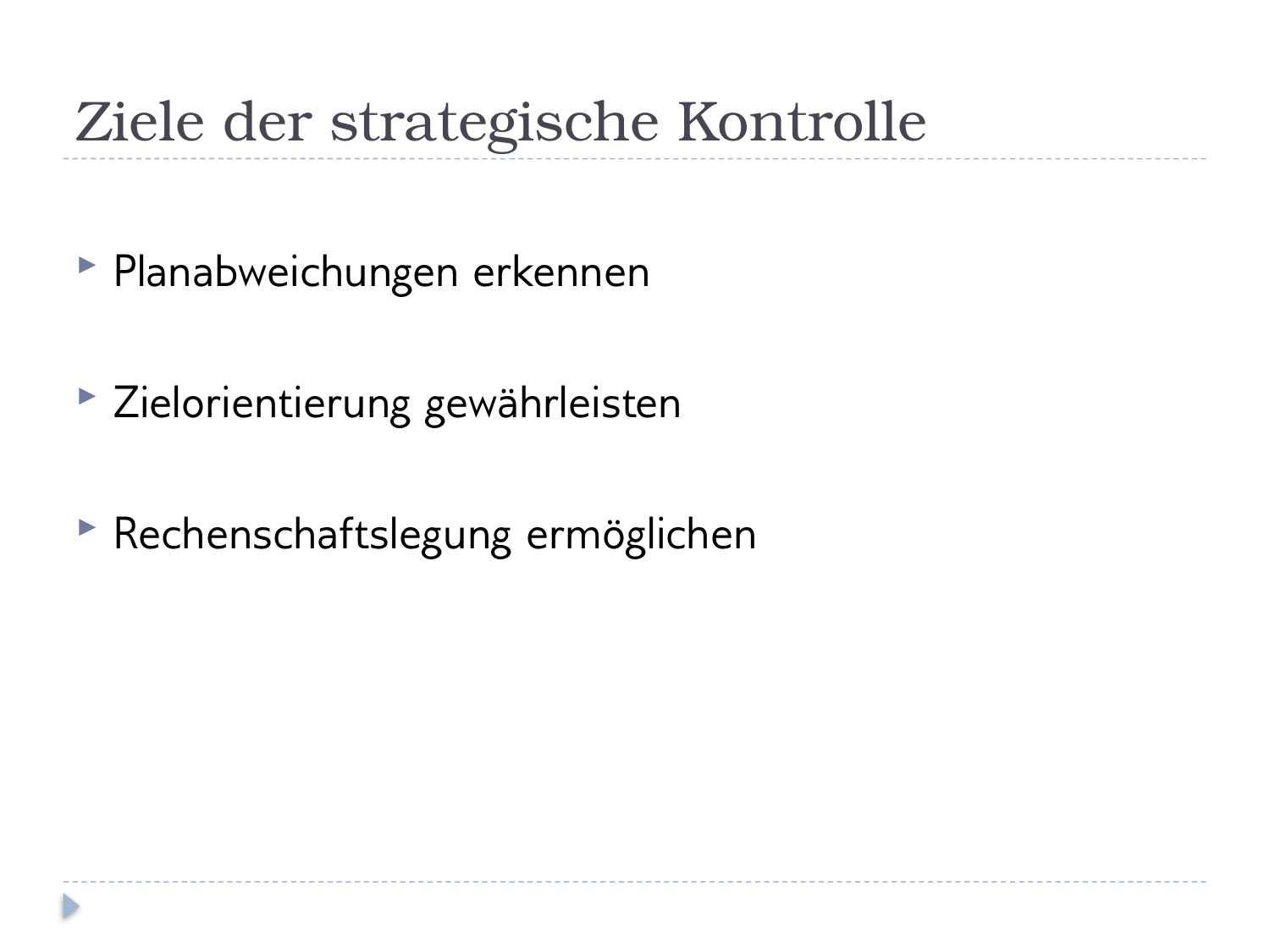

Ziele der strategische Kontrolle

Planabweichungen erkennen

Zielorientierung gewährleisten

Rechenschaftslegung ermöglichen